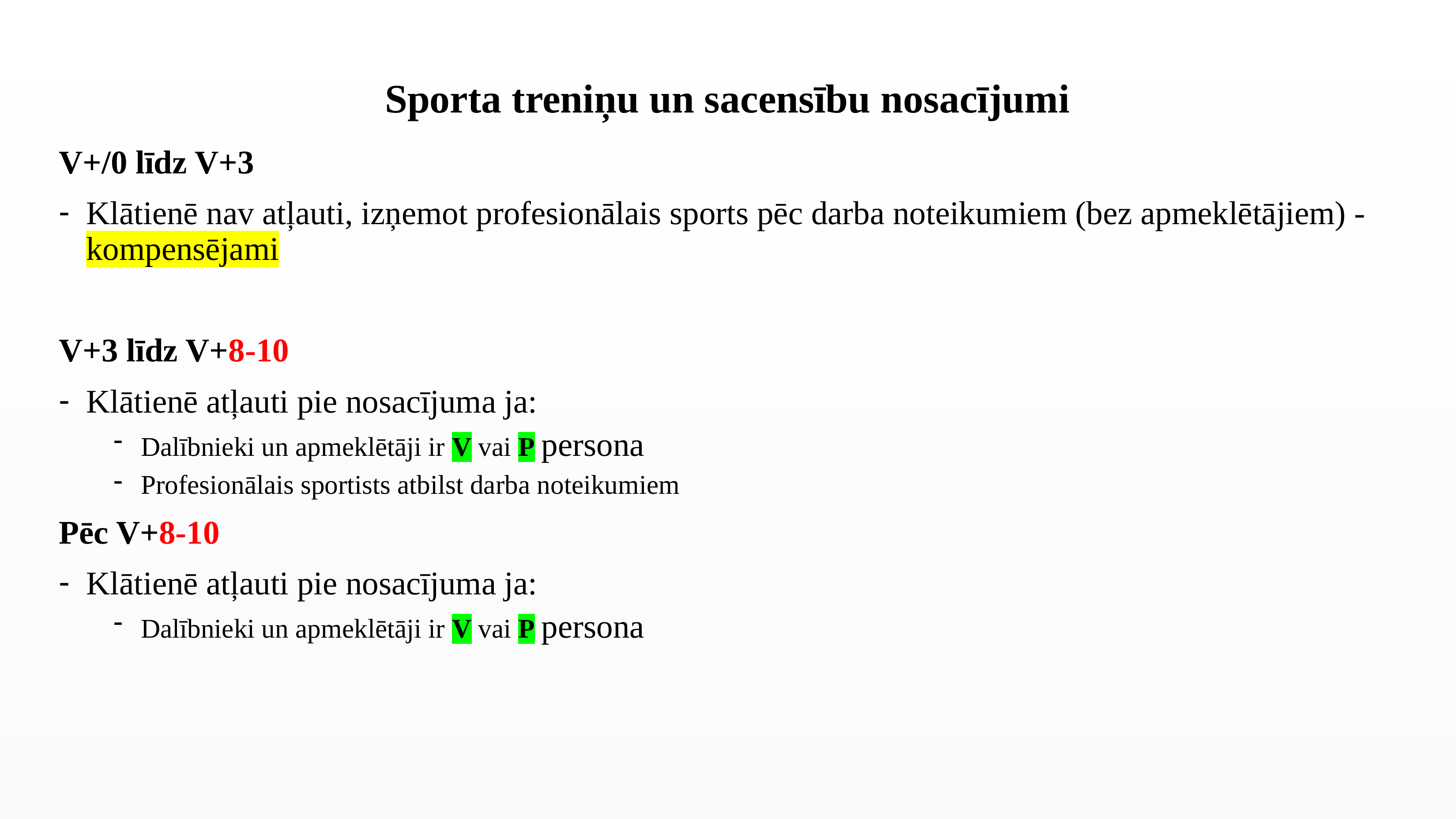

# Sporta treniņu un sacensību nosacījumi
V+/0 līdz V+3
Klātienē nav atļauti, izņemot profesionālais sports pēc darba noteikumiem (bez apmeklētājiem) - kompensējami

V+3 līdz V+8-10
Klātienē atļauti pie nosacījuma ja:
Dalībnieki un apmeklētāji ir V vai P persona
Profesionālais sportists atbilst darba noteikumiem
Pēc V+8-10
Klātienē atļauti pie nosacījuma ja:
Dalībnieki un apmeklētāji ir V vai P persona